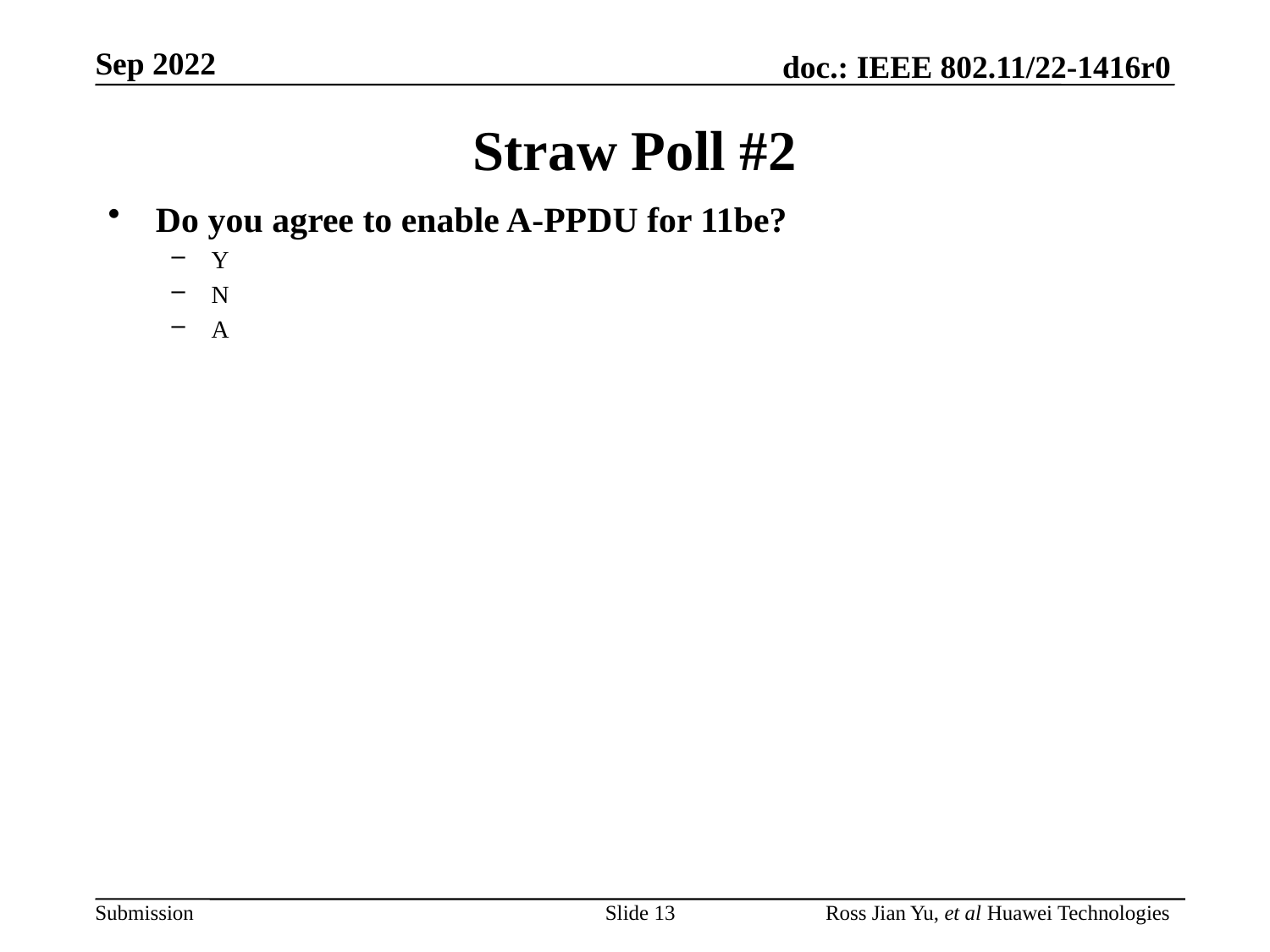

# Straw Poll #2
Do you agree to enable A-PPDU for 11be?
Y
N
A

Slide 13